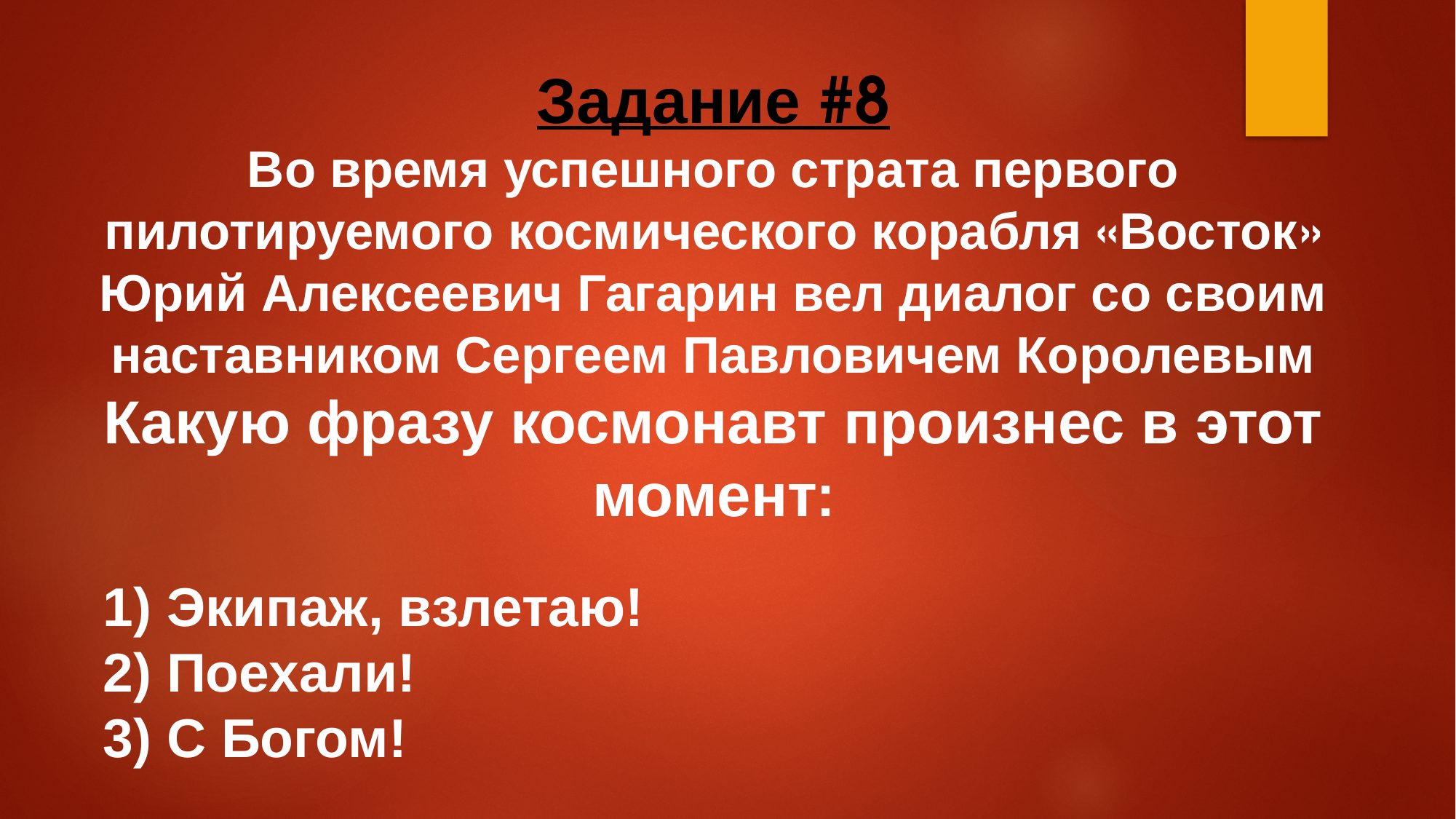

# Задание #8 Во время успешного страта первого пилотируемого космического корабля «Восток» Юрий Алексеевич Гагарин вел диалог со своим наставником Сергеем Павловичем Королевым Какую фразу космонавт произнес в этот момент:
1) Экипаж, взлетаю!
2) Поехали!
3) С Богом!